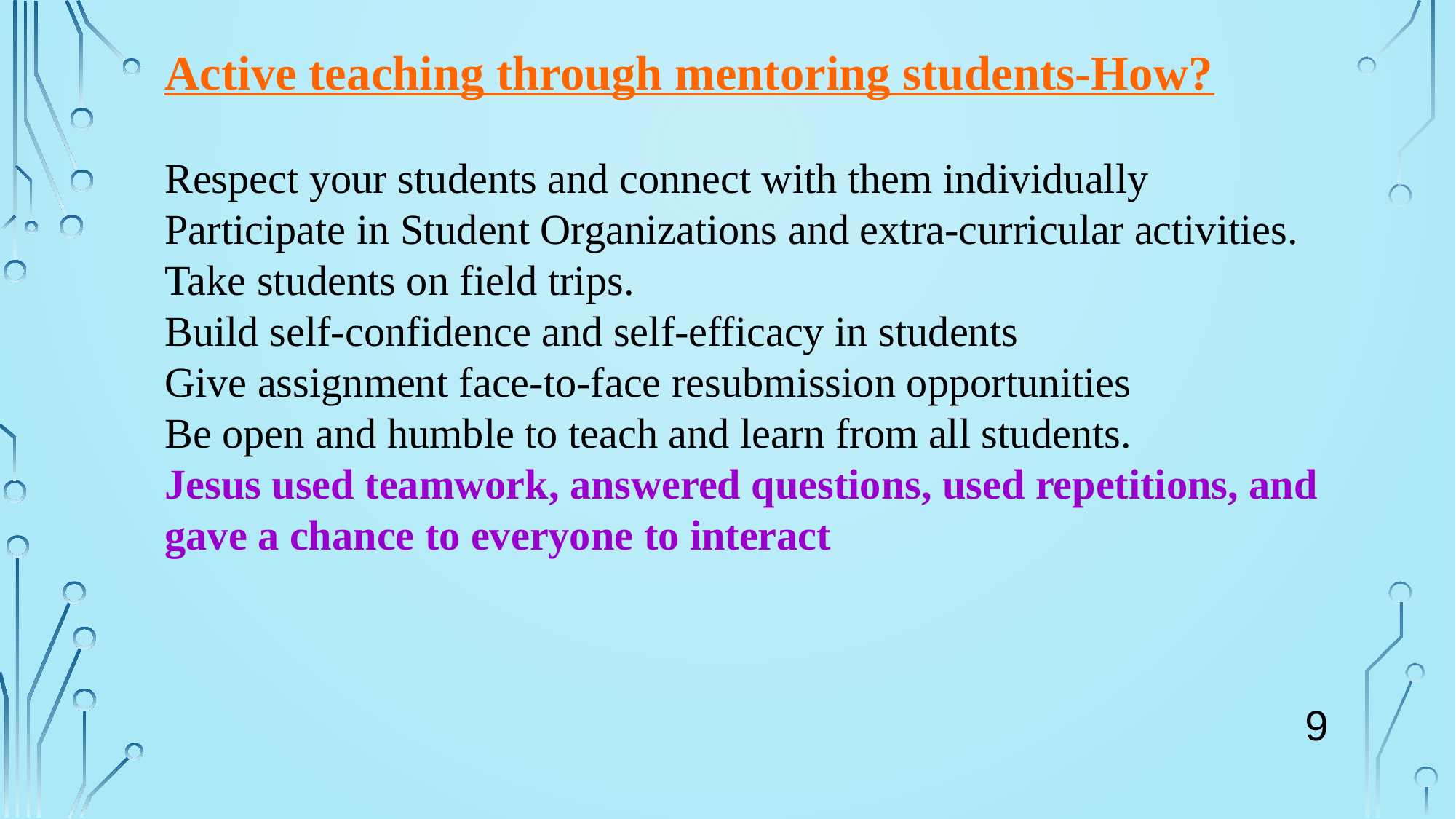

Active teaching through mentoring students-How?

Respect your students and connect with them individually
Participate in Student Organizations and extra-curricular activities.
Take students on field trips.
Build self-confidence and self-efficacy in students
Give assignment face-to-face resubmission opportunities
Be open and humble to teach and learn from all students.
Jesus used teamwork, answered questions, used repetitions, and gave a chance to everyone to interact

9